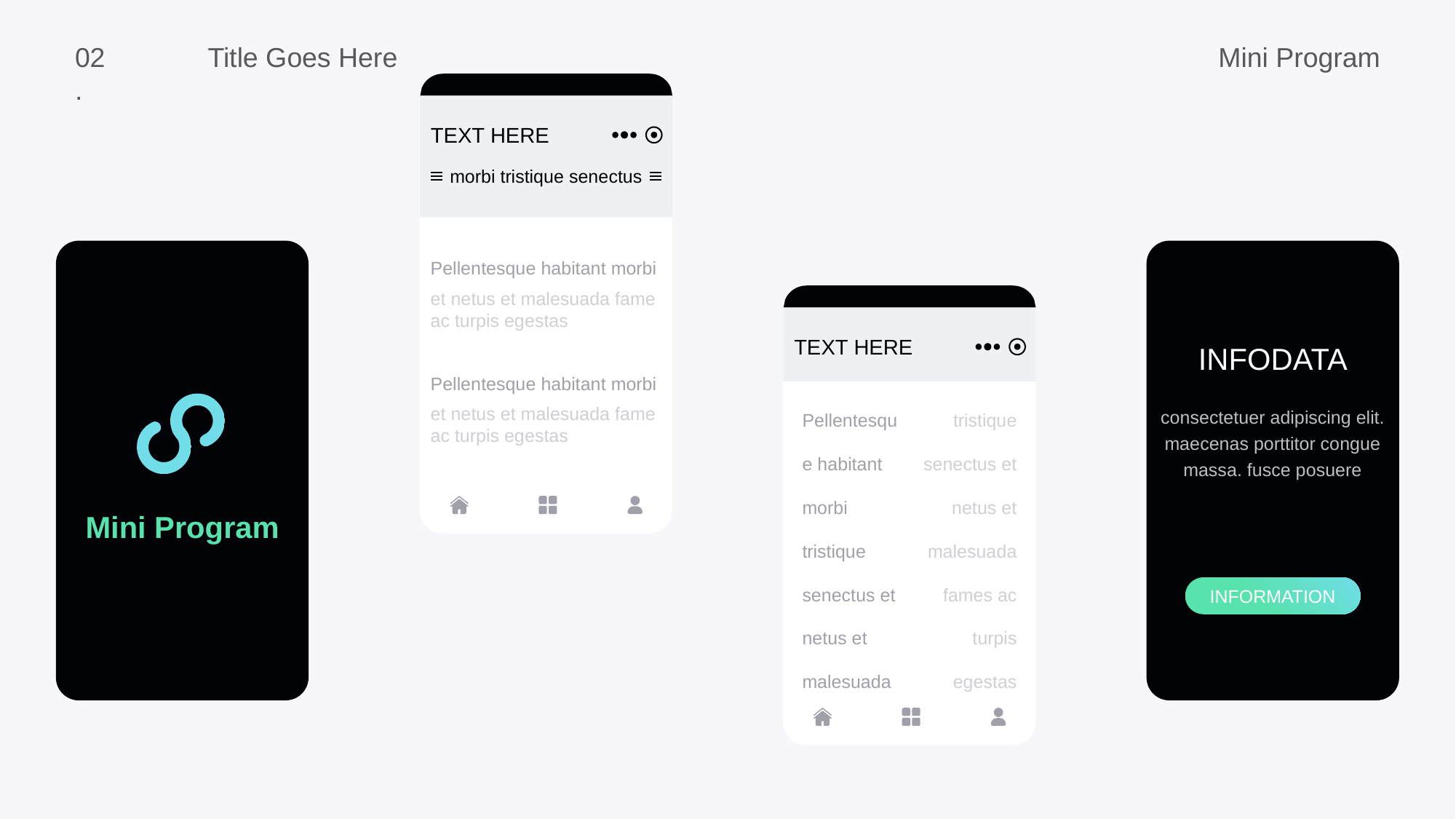

02.
Title Goes Here
Mini Program

TEXT HERE

morbi tristique senectus
Pellentesque habitant morbi
et netus et malesuada fame ac turpis egestas
Pellentesque habitant morbi
et netus et malesuada fame ac turpis egestas

TEXT HERE

Pellentesque habitant morbi tristique senectus et netus et malesuada
tristique senectus et netus et malesuada fames ac turpis egestas

INFODATA
consectetuer adipiscing elit. maecenas porttitor congue massa. fusce posuere

Mini Program
INFORMATION